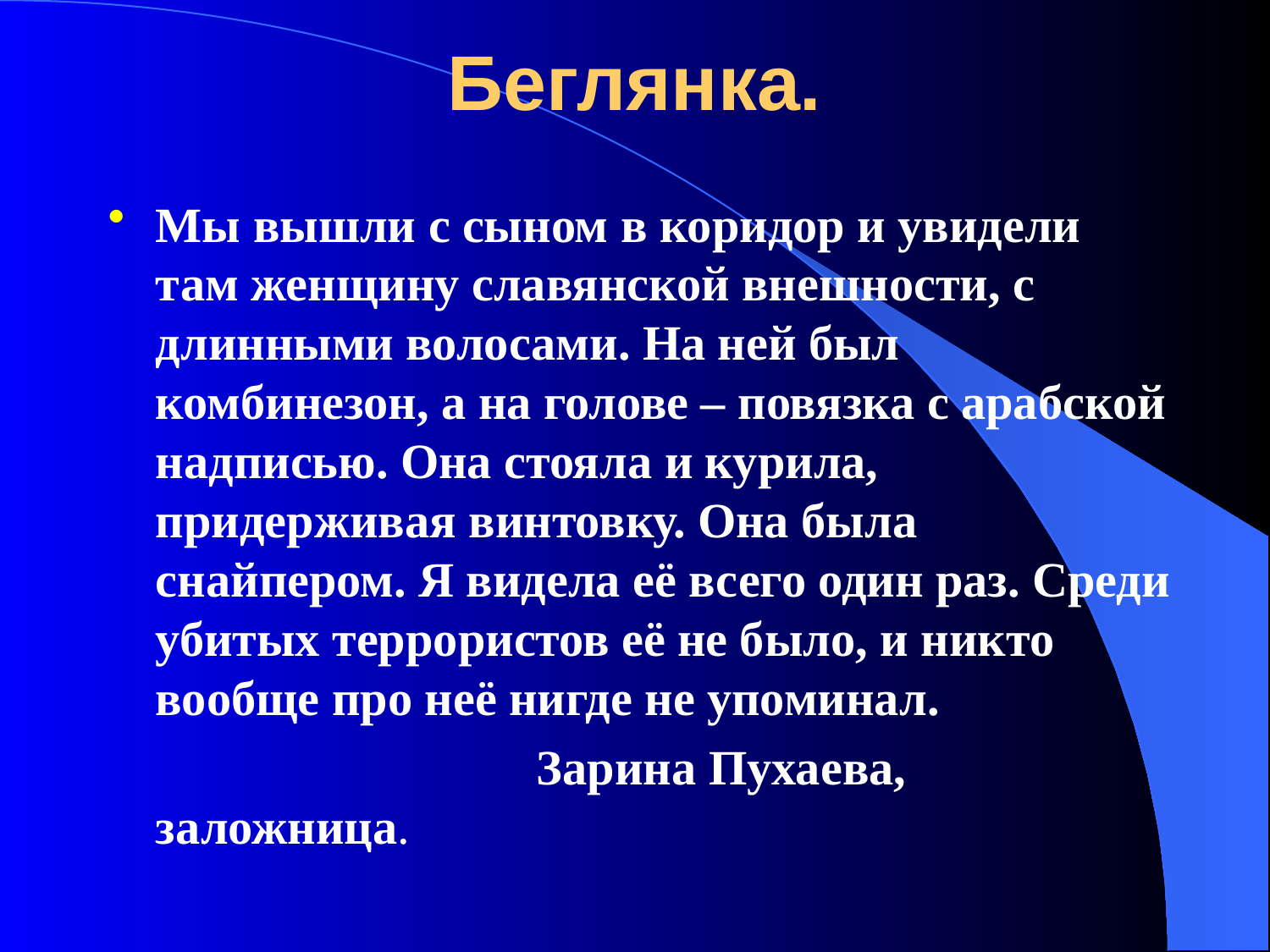

# Беглянка.
Мы вышли с сыном в коридор и увидели там женщину славянской внешности, с длинными волосами. На ней был комбинезон, а на голове – повязка с арабской надписью. Она стояла и курила, придерживая винтовку. Она была снайпером. Я видела её всего один раз. Среди убитых террористов её не было, и никто вообще про неё нигде не упоминал.
				Зарина Пухаева, заложница.